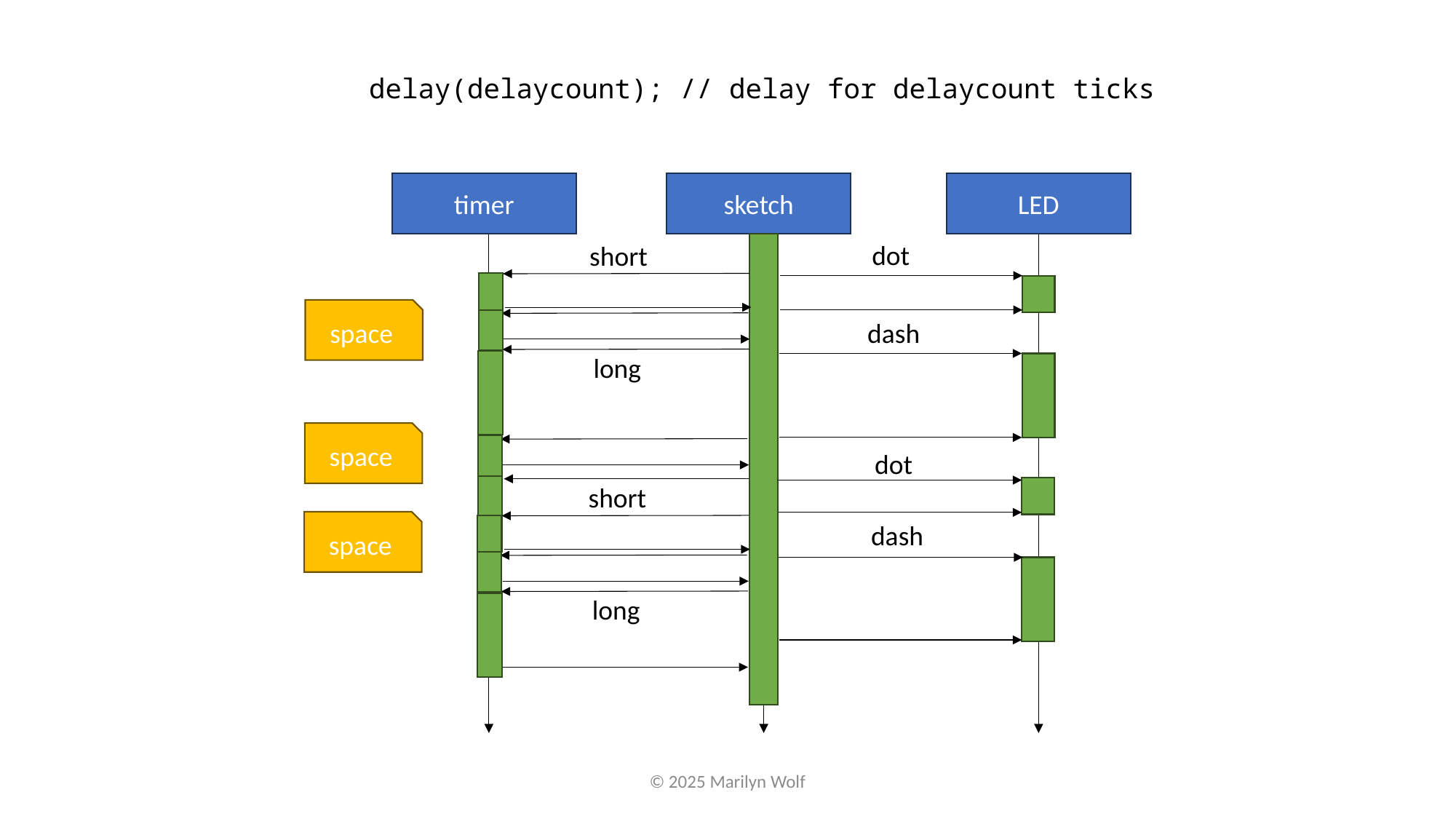

delay(delaycount); // delay for delaycount ticks
timer
LED
sketch
dot
short

space

dash
long

space

dot

short

space
dash

long

© 2025 Marilyn Wolf